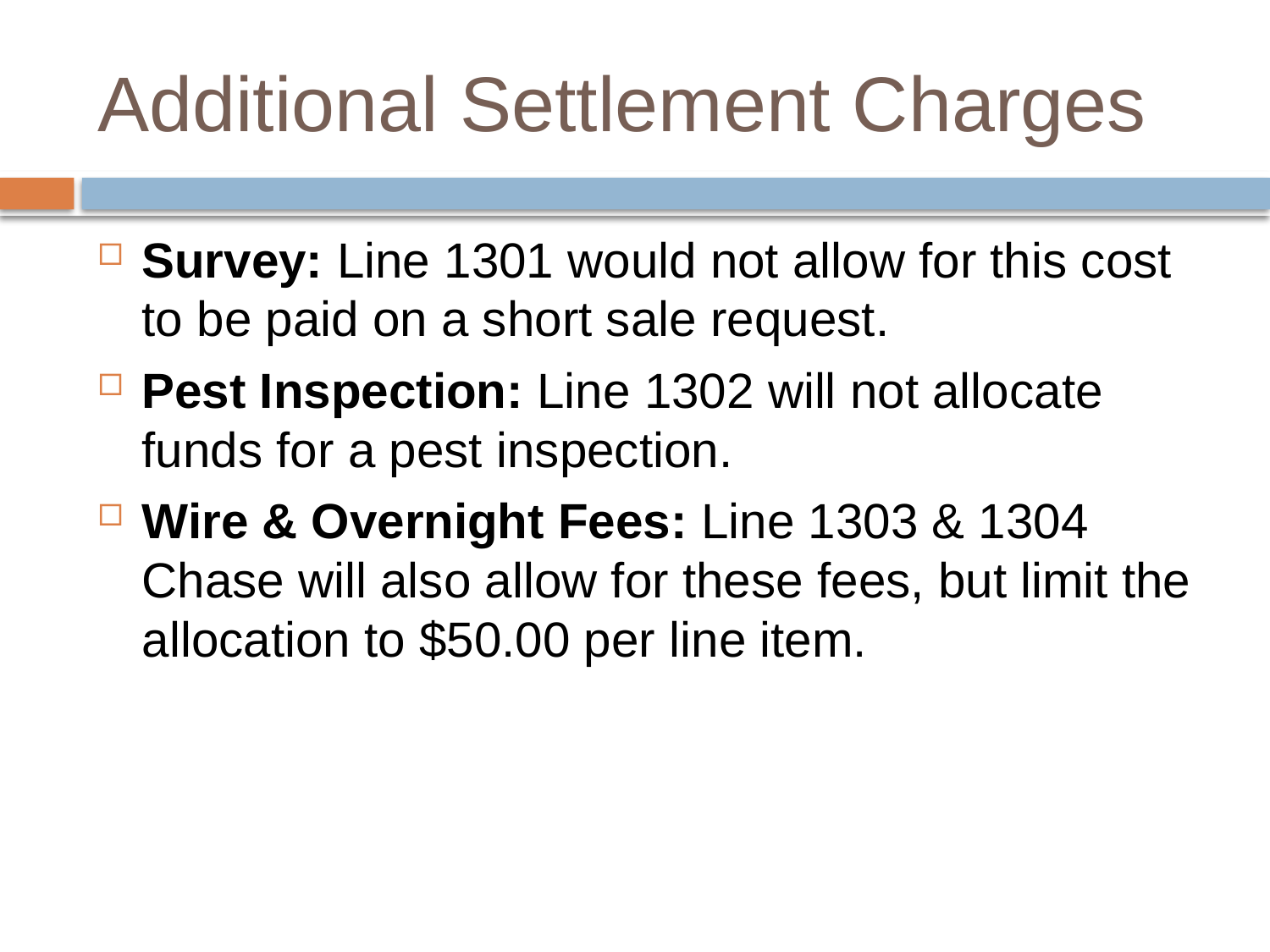

# Additional Settlement Charges
Survey: Line 1301 would not allow for this cost to be paid on a short sale request.
Pest Inspection: Line 1302 will not allocate funds for a pest inspection.
Wire & Overnight Fees: Line 1303 & 1304 Chase will also allow for these fees, but limit the allocation to $50.00 per line item.